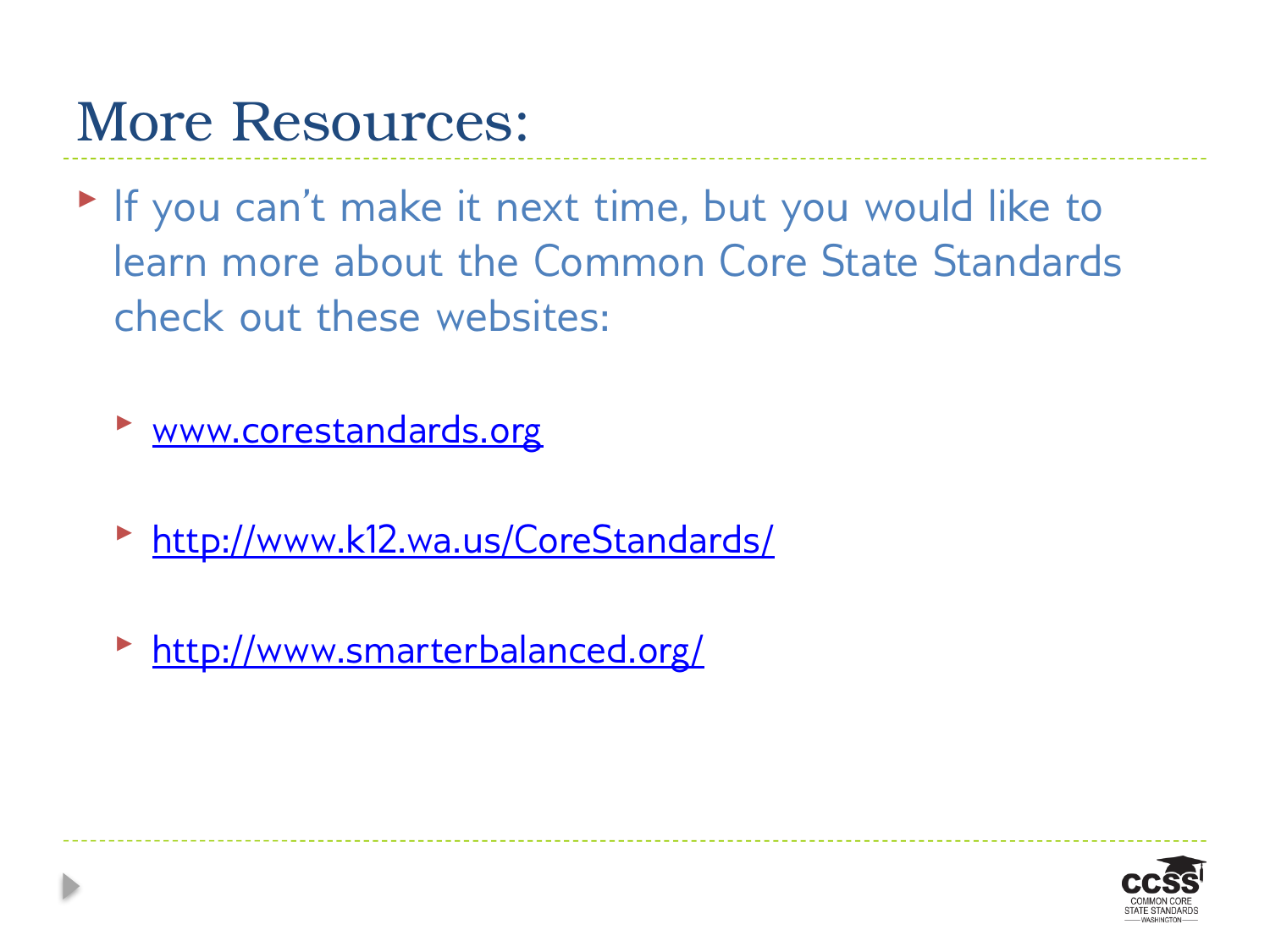

# More Resources:
If you can’t make it next time, but you would like to learn more about the Common Core State Standards check out these websites:
www.corestandards.org
http://www.k12.wa.us/CoreStandards/
http://www.smarterbalanced.org/